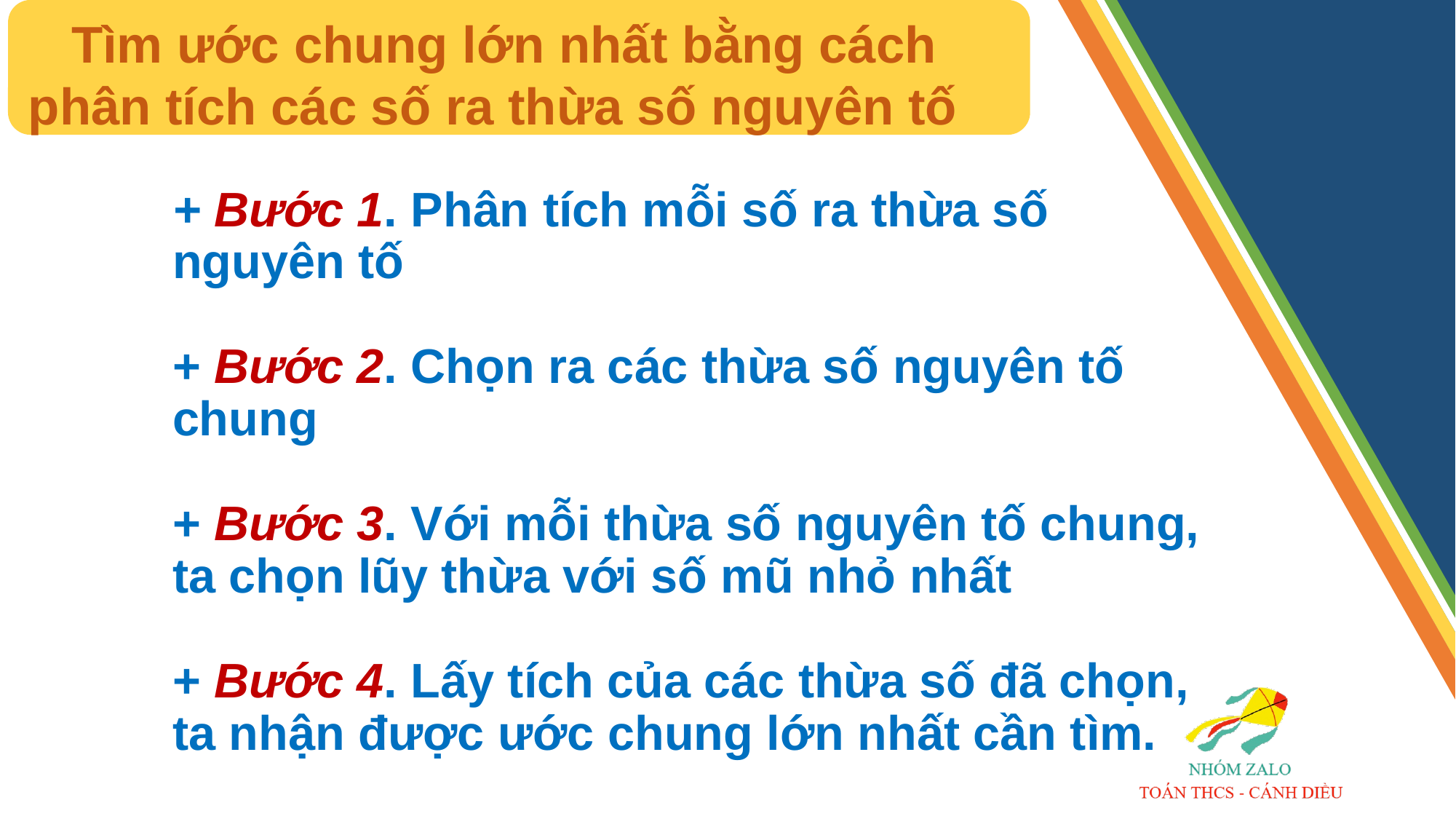

Tìm ước chung lớn nhất bằng cách phân tích các số ra thừa số nguyên tố
# + Bước 1. Phân tích mỗi số ra thừa số nguyên tố + Bước 2. Chọn ra các thừa số nguyên tố chung + Bước 3. Với mỗi thừa số nguyên tố chung, ta chọn lũy thừa với số mũ nhỏ nhất + Bước 4. Lấy tích của các thừa số đã chọn, ta nhận được ước chung lớn nhất cần tìm.